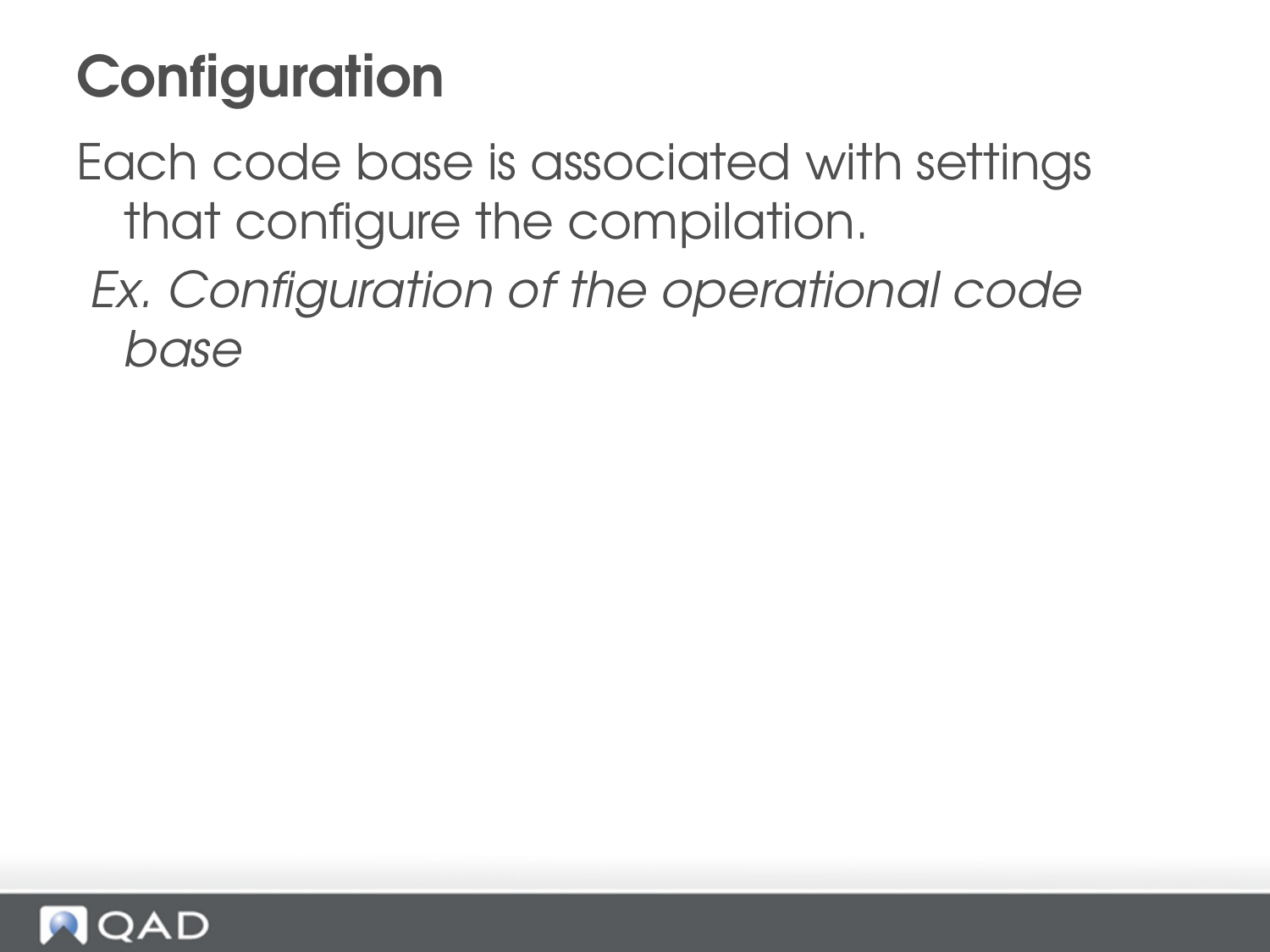

# Configuration
Each code base is associated with settings that configure the compilation.
 Ex. Configuration of the operational code base